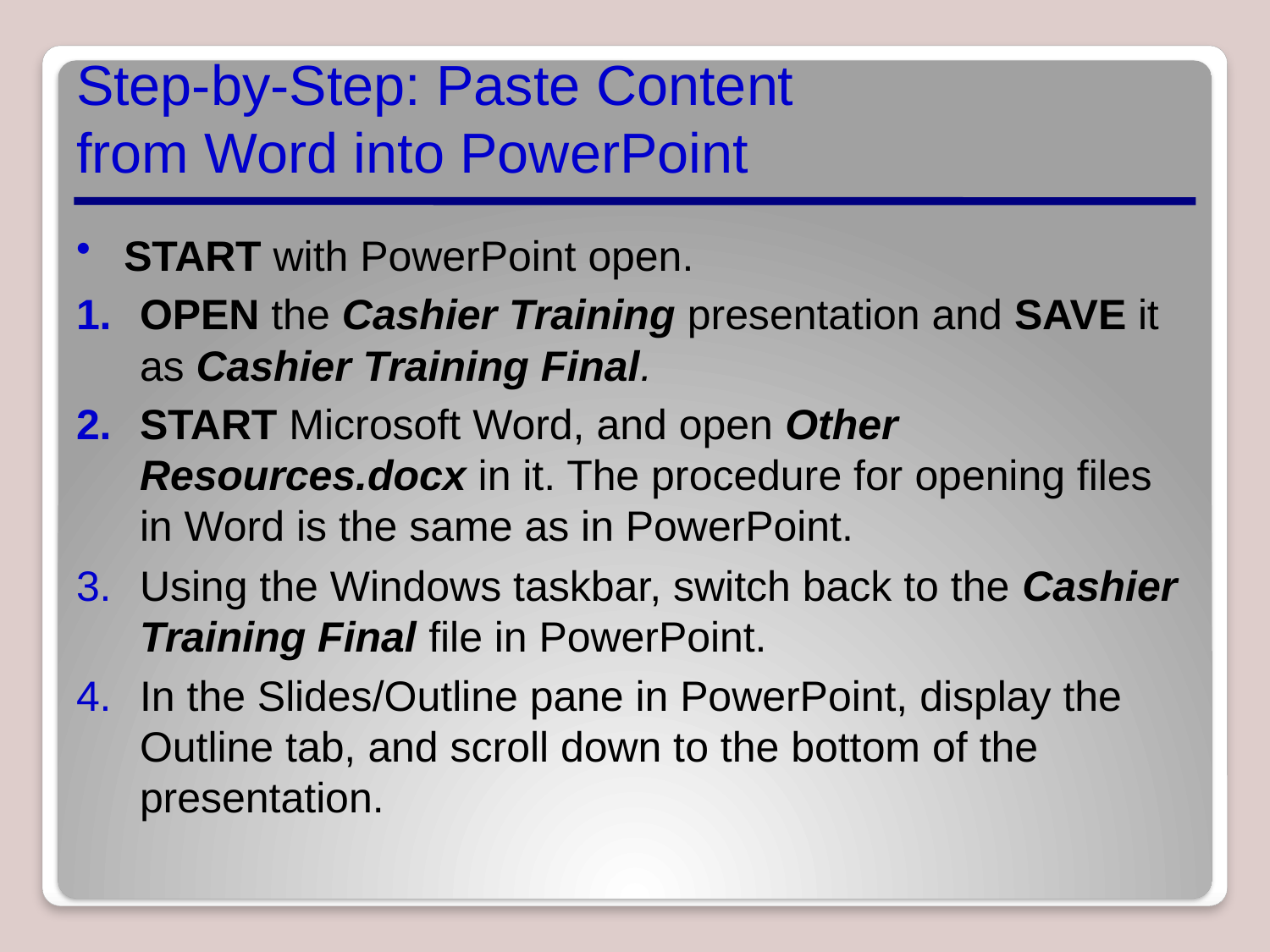

# Step-by-Step: Paste Content from Word into PowerPoint
START with PowerPoint open.
OPEN the Cashier Training presentation and SAVE it as Cashier Training Final.
START Microsoft Word, and open Other Resources.docx in it. The procedure for opening files in Word is the same as in PowerPoint.
Using the Windows taskbar, switch back to the Cashier Training Final file in PowerPoint.
In the Slides/Outline pane in PowerPoint, display the Outline tab, and scroll down to the bottom of the presentation.